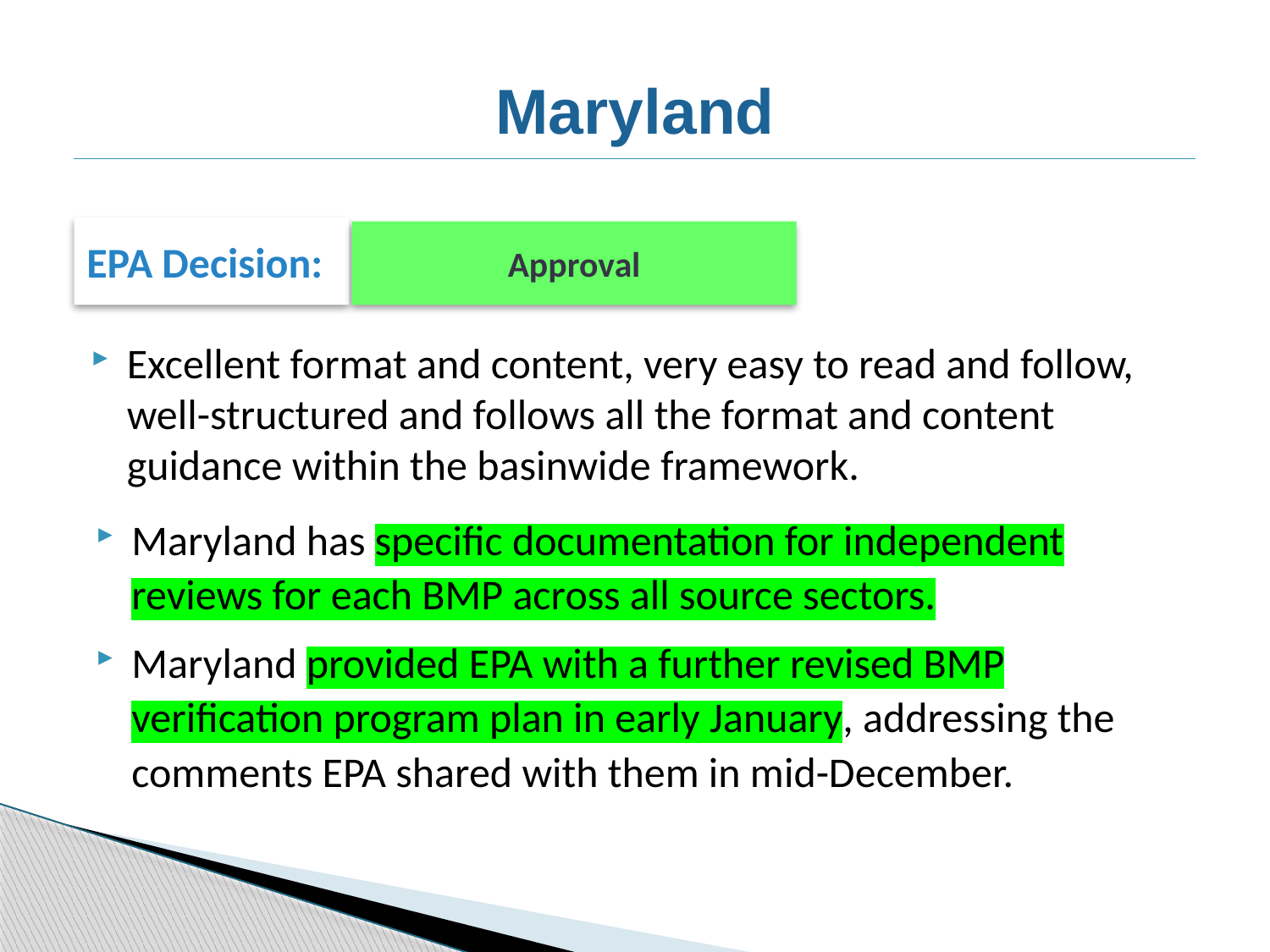

# Maryland
EPA Decision:
Approval

Excellent format and content, very easy to read and follow, well-structured and follows all the format and content guidance within the basinwide framework.
Maryland has specific documentation for independent reviews for each BMP across all source sectors.
Maryland provided EPA with a further revised BMP verification program plan in early January, addressing the comments EPA shared with them in mid-December.